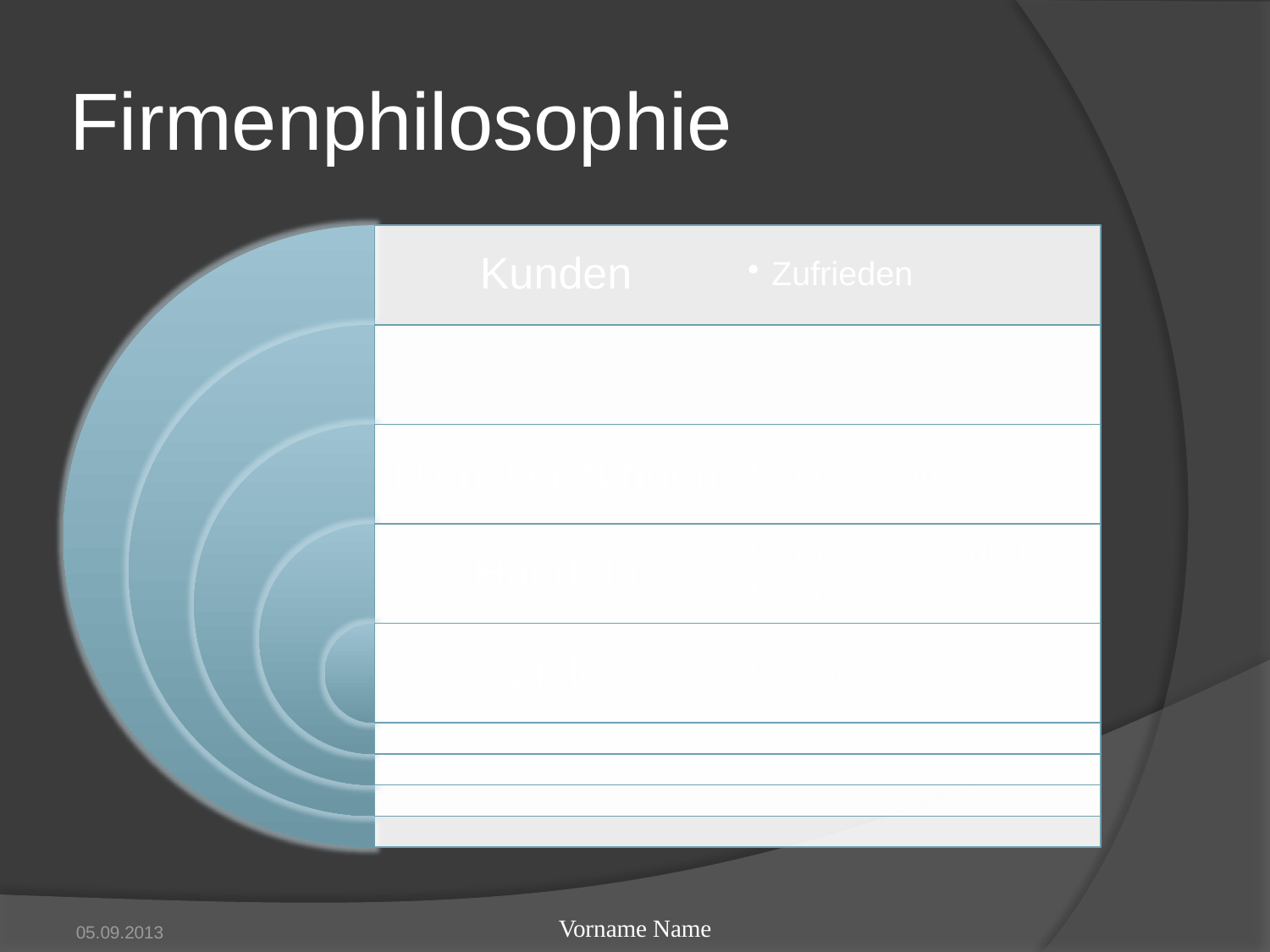

# Firmenphilosophie
Kunden

Dienstleistungen
Handeln
Ziele
Zufrieden

Hochwertig
Umweltverträglich
Nachhaltig
Sozial
05.09.2013
Vorname Name